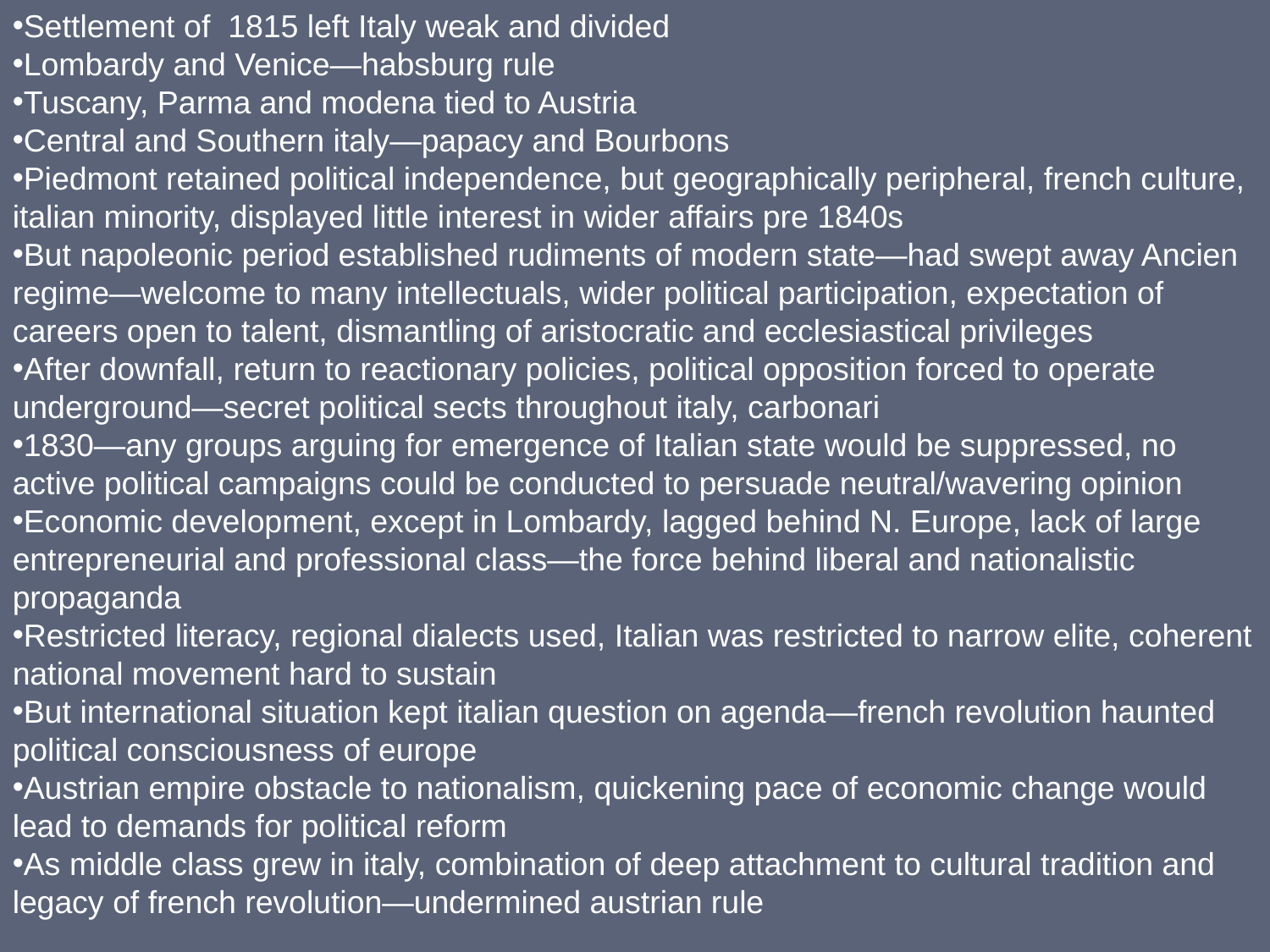

Settlement of  1815 left Italy weak and divided
Lombardy and Venice—habsburg rule
Tuscany, Parma and modena tied to Austria
Central and Southern italy—papacy and Bourbons
Piedmont retained political independence, but geographically peripheral, french culture, italian minority, displayed little interest in wider affairs pre 1840s
But napoleonic period established rudiments of modern state—had swept away Ancien regime—welcome to many intellectuals, wider political participation, expectation of careers open to talent, dismantling of aristocratic and ecclesiastical privileges
After downfall, return to reactionary policies, political opposition forced to operate underground—secret political sects throughout italy, carbonari
1830—any groups arguing for emergence of Italian state would be suppressed, no active political campaigns could be conducted to persuade neutral/wavering opinion
Economic development, except in Lombardy, lagged behind N. Europe, lack of large entrepreneurial and professional class—the force behind liberal and nationalistic propaganda
Restricted literacy, regional dialects used, Italian was restricted to narrow elite, coherent national movement hard to sustain
But international situation kept italian question on agenda—french revolution haunted political consciousness of europe
Austrian empire obstacle to nationalism, quickening pace of economic change would lead to demands for political reform
As middle class grew in italy, combination of deep attachment to cultural tradition and legacy of french revolution—undermined austrian rule